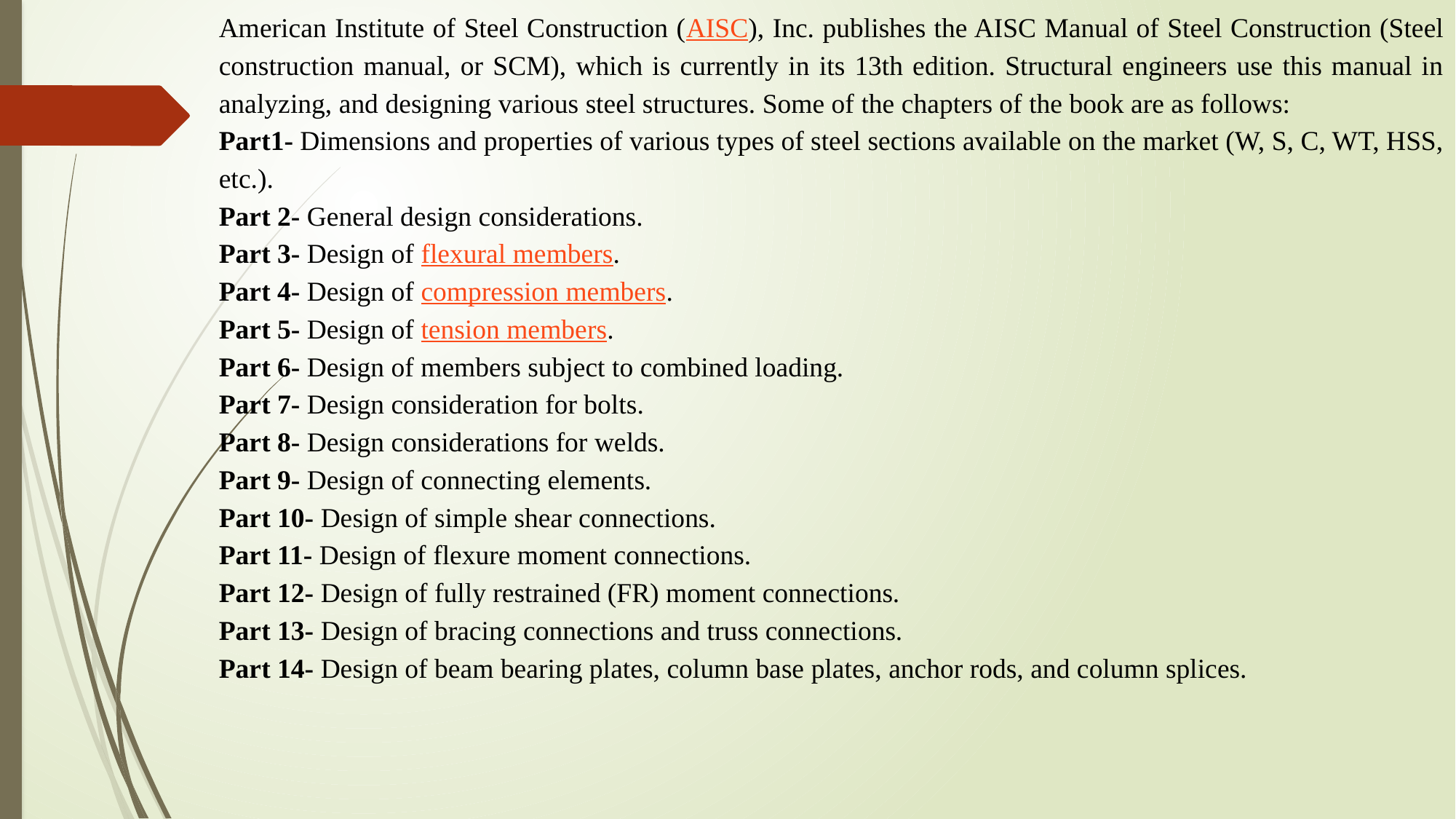

American Institute of Steel Construction (AISC), Inc. publishes the AISC Manual of Steel Construction (Steel construction manual, or SCM), which is currently in its 13th edition. Structural engineers use this manual in analyzing, and designing various steel structures. Some of the chapters of the book are as follows:
Part1- Dimensions and properties of various types of steel sections available on the market (W, S, C, WT, HSS, etc.).
Part 2- General design considerations.
Part 3- Design of flexural members.
Part 4- Design of compression members.
Part 5- Design of tension members.
Part 6- Design of members subject to combined loading.
Part 7- Design consideration for bolts.
Part 8- Design considerations for welds.
Part 9- Design of connecting elements.
Part 10- Design of simple shear connections.
Part 11- Design of flexure moment connections.
Part 12- Design of fully restrained (FR) moment connections.
Part 13- Design of bracing connections and truss connections.
Part 14- Design of beam bearing plates, column base plates, anchor rods, and column splices.